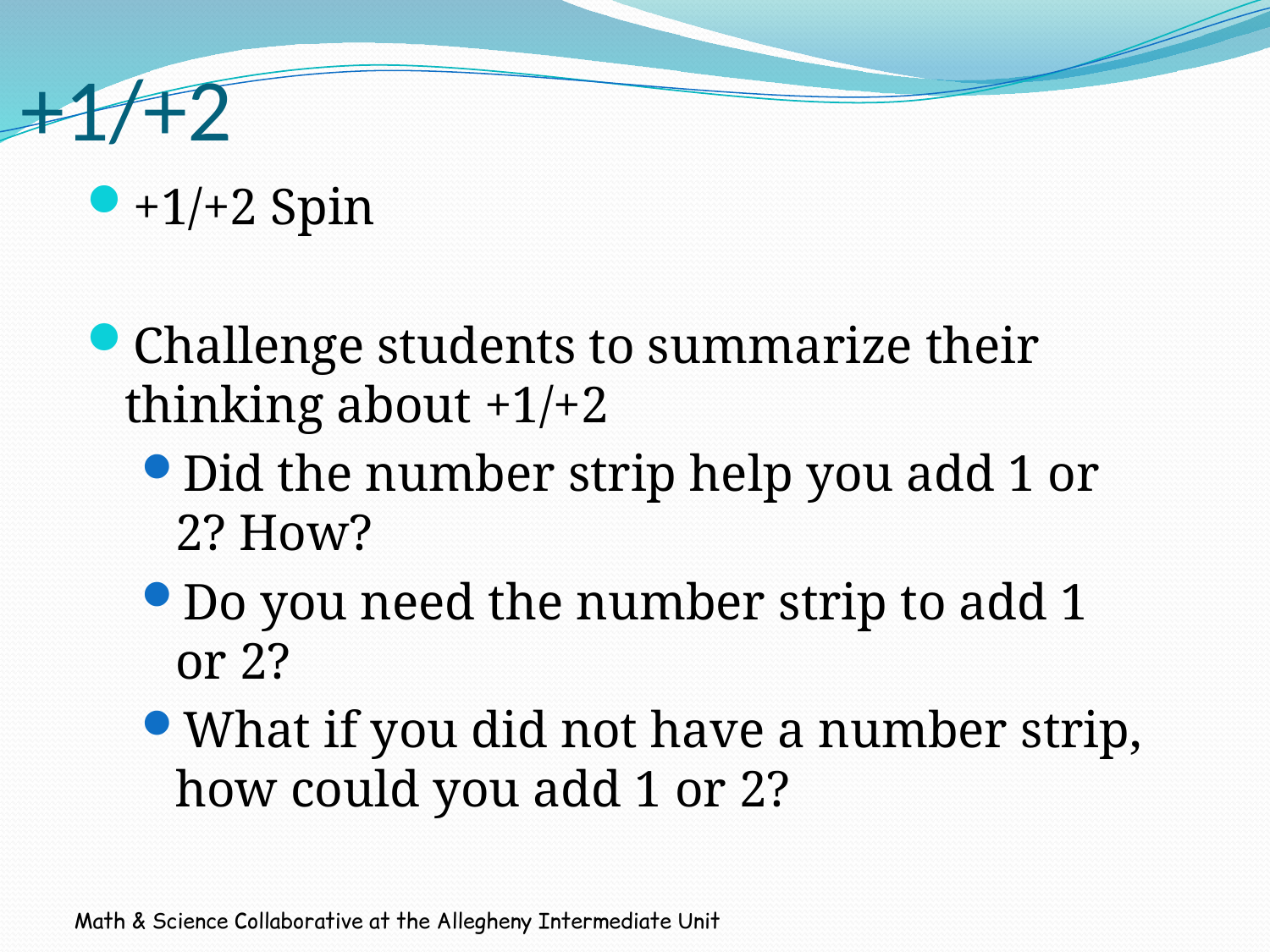

# +1/+2
+1/+2 Spin

Challenge students to summarize their thinking about +1/+2
Did the number strip help you add 1 or 2? How?
Do you need the number strip to add 1 or 2?
What if you did not have a number strip, how could you add 1 or 2?
Math & Science Collaborative at the Allegheny Intermediate Unit